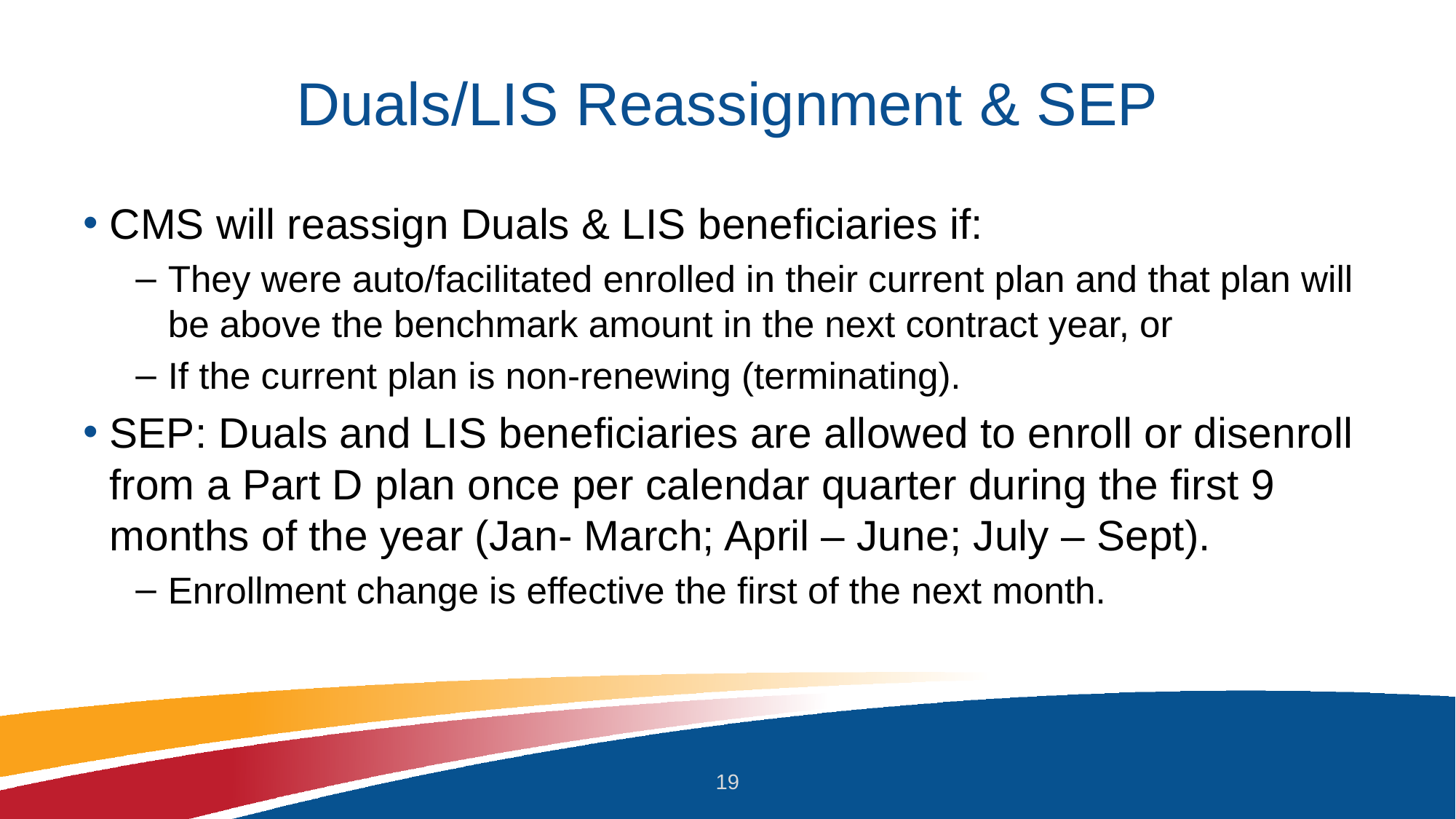

# Duals/LIS Reassignment & SEP
CMS will reassign Duals & LIS beneficiaries if:
They were auto/facilitated enrolled in their current plan and that plan will be above the benchmark amount in the next contract year, or
If the current plan is non-renewing (terminating).
SEP: Duals and LIS beneficiaries are allowed to enroll or disenroll from a Part D plan once per calendar quarter during the first 9 months of the year (Jan- March; April – June; July – Sept).
Enrollment change is effective the first of the next month.
19